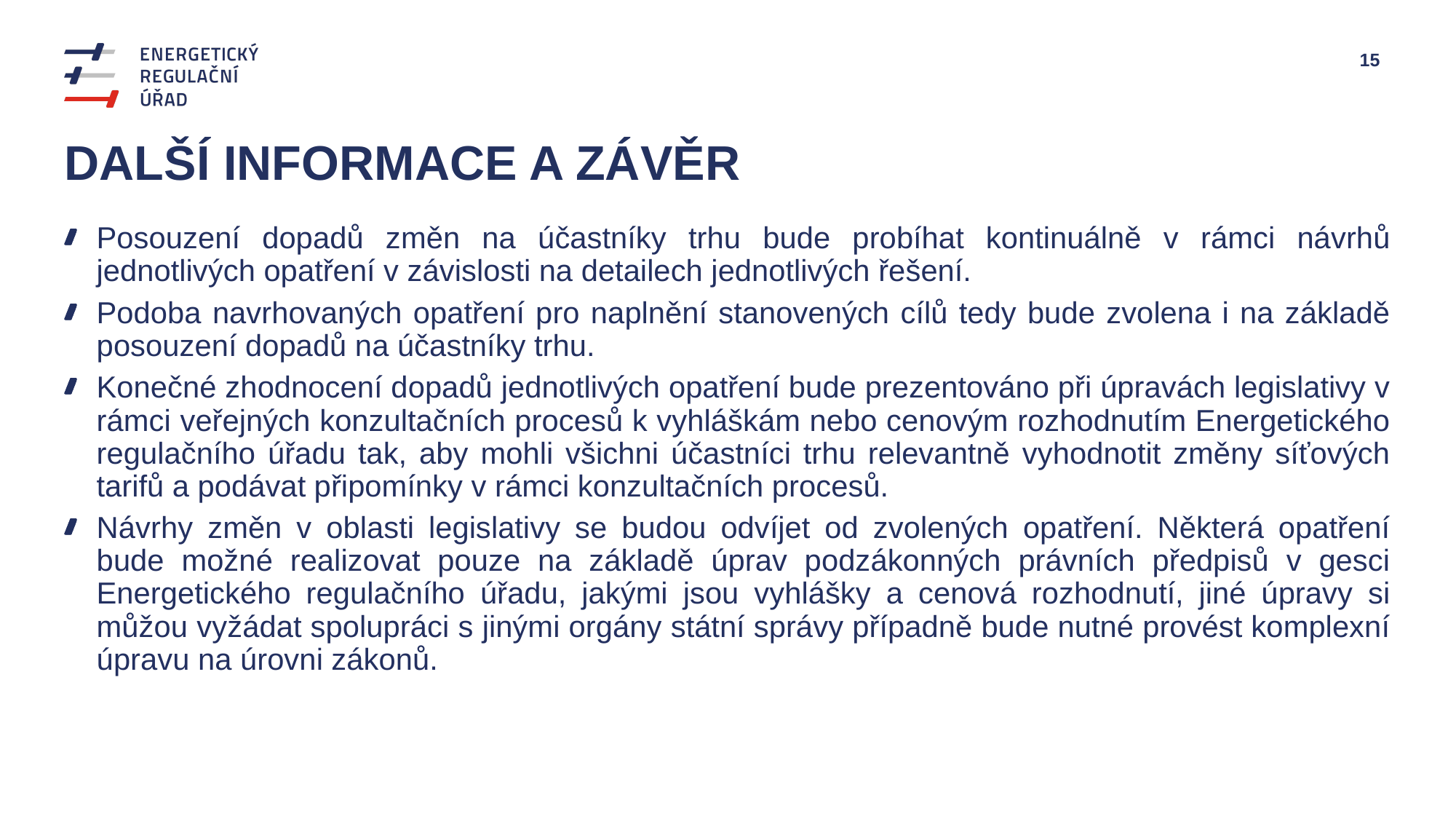

# Další informace a Závěr
Posouzení dopadů změn na účastníky trhu bude probíhat kontinuálně v rámci návrhů jednotlivých opatření v závislosti na detailech jednotlivých řešení.
Podoba navrhovaných opatření pro naplnění stanovených cílů tedy bude zvolena i na základě posouzení dopadů na účastníky trhu.
Konečné zhodnocení dopadů jednotlivých opatření bude prezentováno při úpravách legislativy v rámci veřejných konzultačních procesů k vyhláškám nebo cenovým rozhodnutím Energetického regulačního úřadu tak, aby mohli všichni účastníci trhu relevantně vyhodnotit změny síťových tarifů a podávat připomínky v rámci konzultačních procesů.
Návrhy změn v oblasti legislativy se budou odvíjet od zvolených opatření. Některá opatření bude možné realizovat pouze na základě úprav podzákonných právních předpisů v gesci Energetického regulačního úřadu, jakými jsou vyhlášky a cenová rozhodnutí, jiné úpravy si můžou vyžádat spolupráci s jinými orgány státní správy případně bude nutné provést komplexní úpravu na úrovni zákonů.